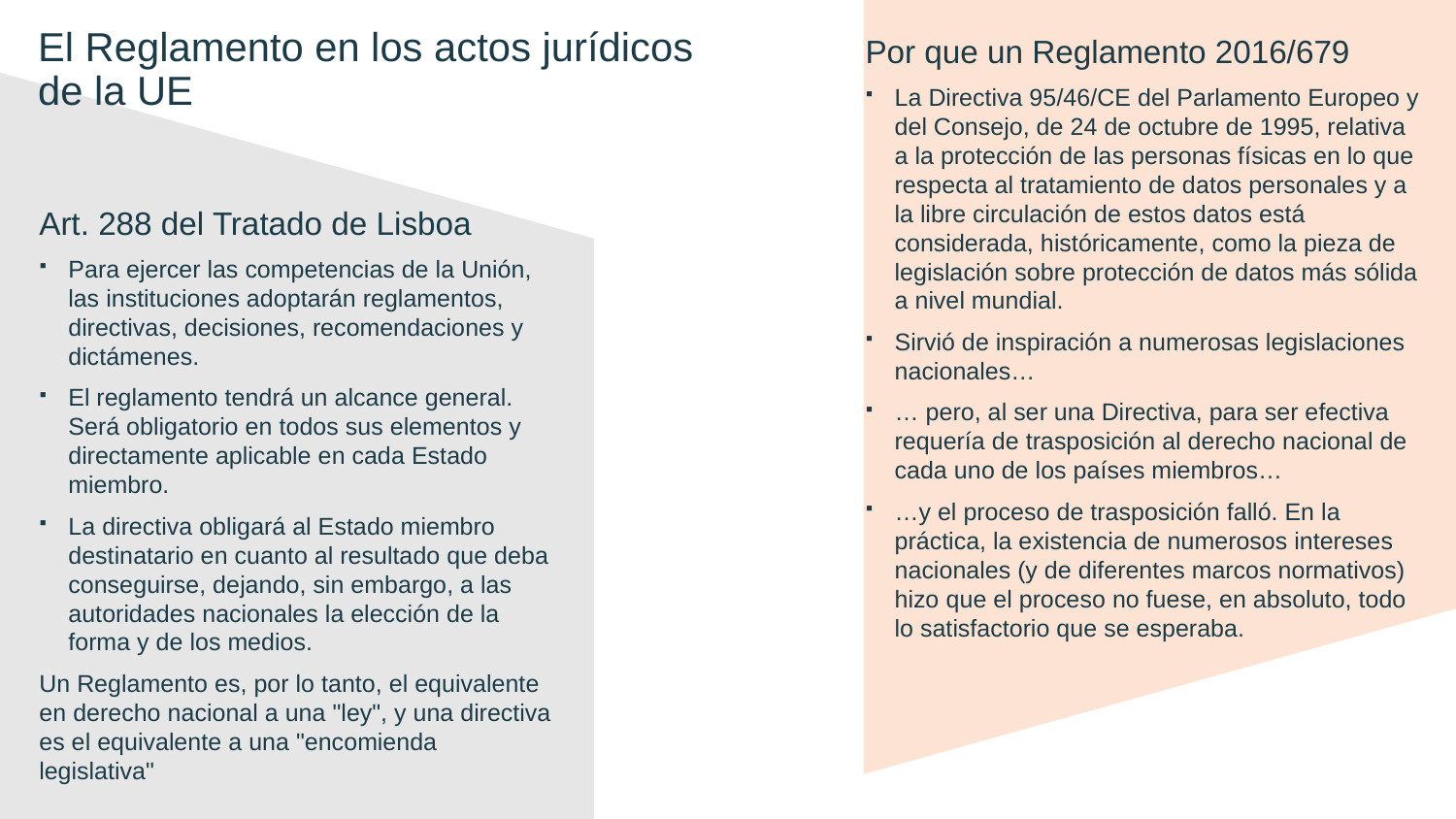

# El Reglamento en los actos jurídicos de la UE
Por que un Reglamento 2016/679
La Directiva 95/46/CE del Parlamento Europeo y del Consejo, de 24 de octubre de 1995, relativa a la protección de las personas físicas en lo que respecta al tratamiento de datos personales y a la libre circulación de estos datos está considerada, históricamente, como la pieza de legislación sobre protección de datos más sólida a nivel mundial.
Sirvió de inspiración a numerosas legislaciones nacionales…
… pero, al ser una Directiva, para ser efectiva requería de trasposición al derecho nacional de cada uno de los países miembros…
…y el proceso de trasposición falló. En la práctica, la existencia de numerosos intereses nacionales (y de diferentes marcos normativos) hizo que el proceso no fuese, en absoluto, todo lo satisfactorio que se esperaba.

Art. 288 del Tratado de Lisboa
Para ejercer las competencias de la Unión, las instituciones adoptarán reglamentos, directivas, decisiones, recomendaciones y dictámenes.
El reglamento tendrá un alcance general. Será obligatorio en todos sus elementos y directamente aplicable en cada Estado miembro.
La directiva obligará al Estado miembro destinatario en cuanto al resultado que deba conseguirse, dejando, sin embargo, a las autoridades nacionales la elección de la forma y de los medios.
Un Reglamento es, por lo tanto, el equivalente en derecho nacional a una "ley", y una directiva es el equivalente a una "encomienda legislativa"